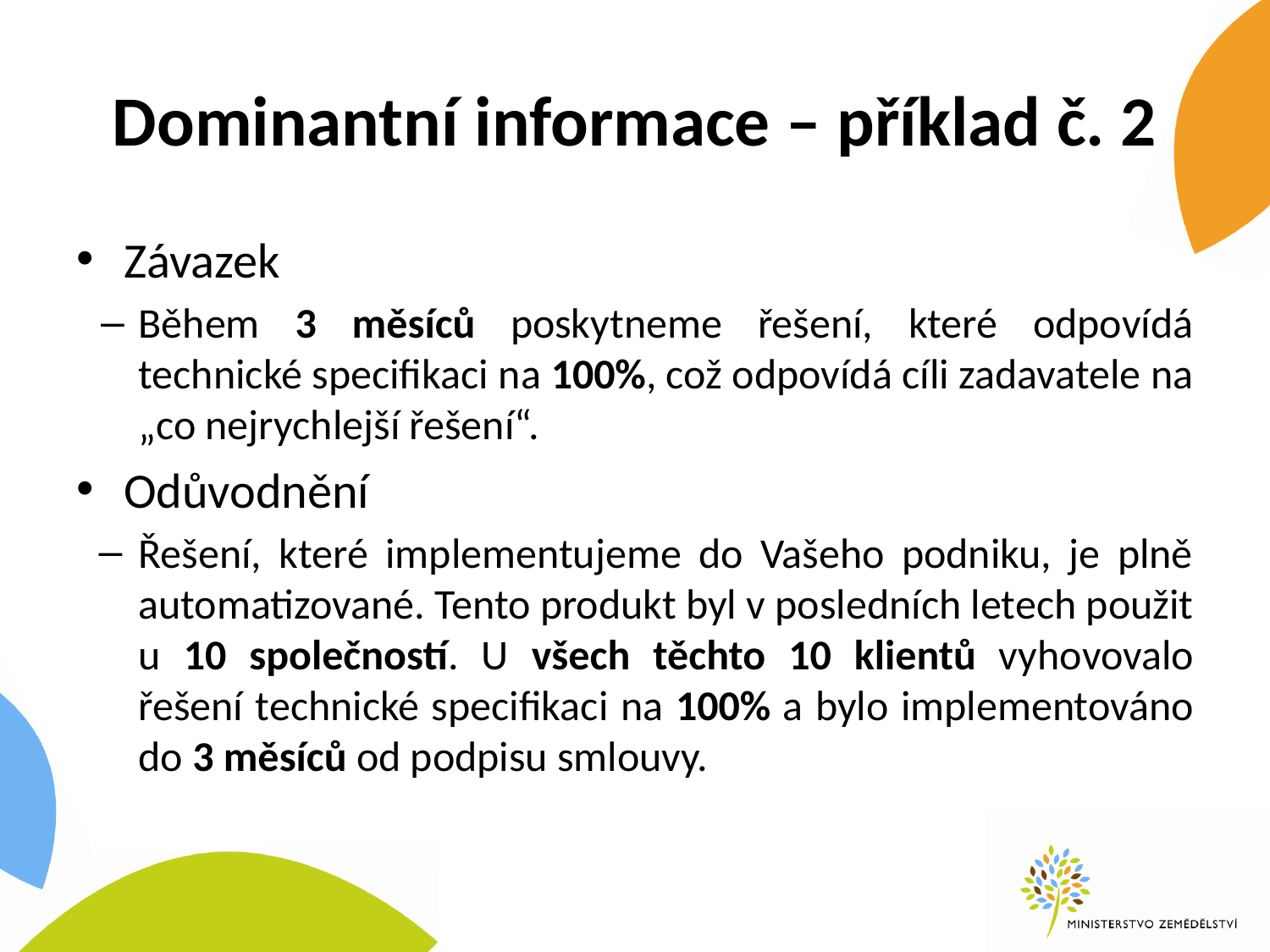

# Dominantní informace – příklad č. 2
Závazek
Během 3 měsíců poskytneme řešení, které odpovídá technické specifikaci na 100%, což odpovídá cíli zadavatele na „co nejrychlejší řešení“.
Odůvodnění
Řešení, které implementujeme do Vašeho podniku, je plně automatizované. Tento produkt byl v posledních letech použit u 10 společností. U všech těchto 10 klientů vyhovovalo řešení technické specifikaci na 100% a bylo implementováno do 3 měsíců od podpisu smlouvy.